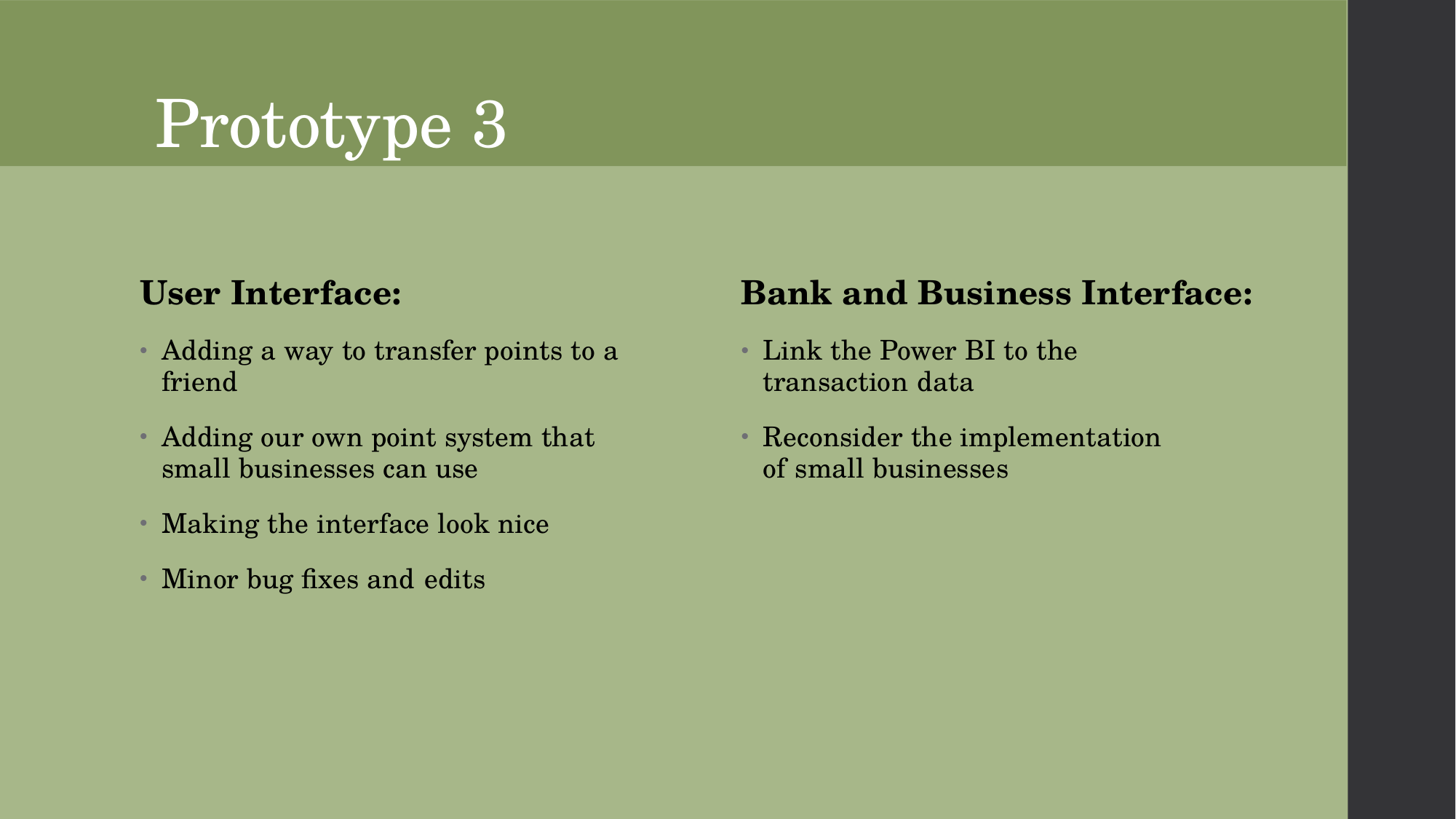

Prototype 3
User Interface:
Adding a way to transfer points to a friend
Adding our own point system that small businesses can use
Making the interface look nice
Minor bug fixes and edits
Bank and Business Interface:
Link the Power BI to the transaction data
Reconsider the implementation of small businesses